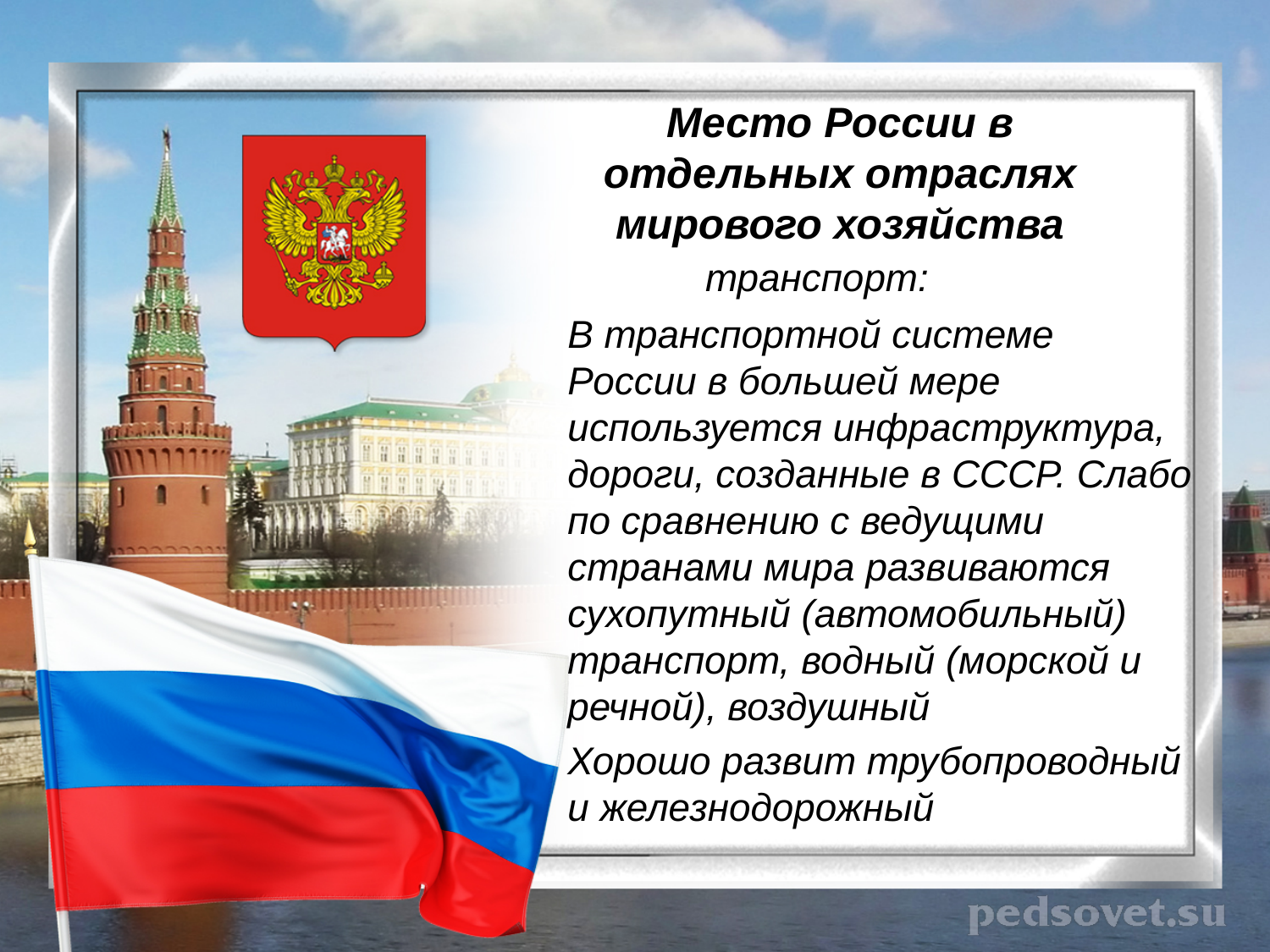

# Место России в отдельных отраслях мирового хозяйства
          транспорт:
В транспортной системе России в большей мере используется инфраструктура, дороги, созданные в СССР. Слабо по сравнению с ведущими странами мира развиваются сухопутный (автомобильный) транспорт, водный (морской и речной), воздушный
Хорошо развит трубопроводный и железнодорожный